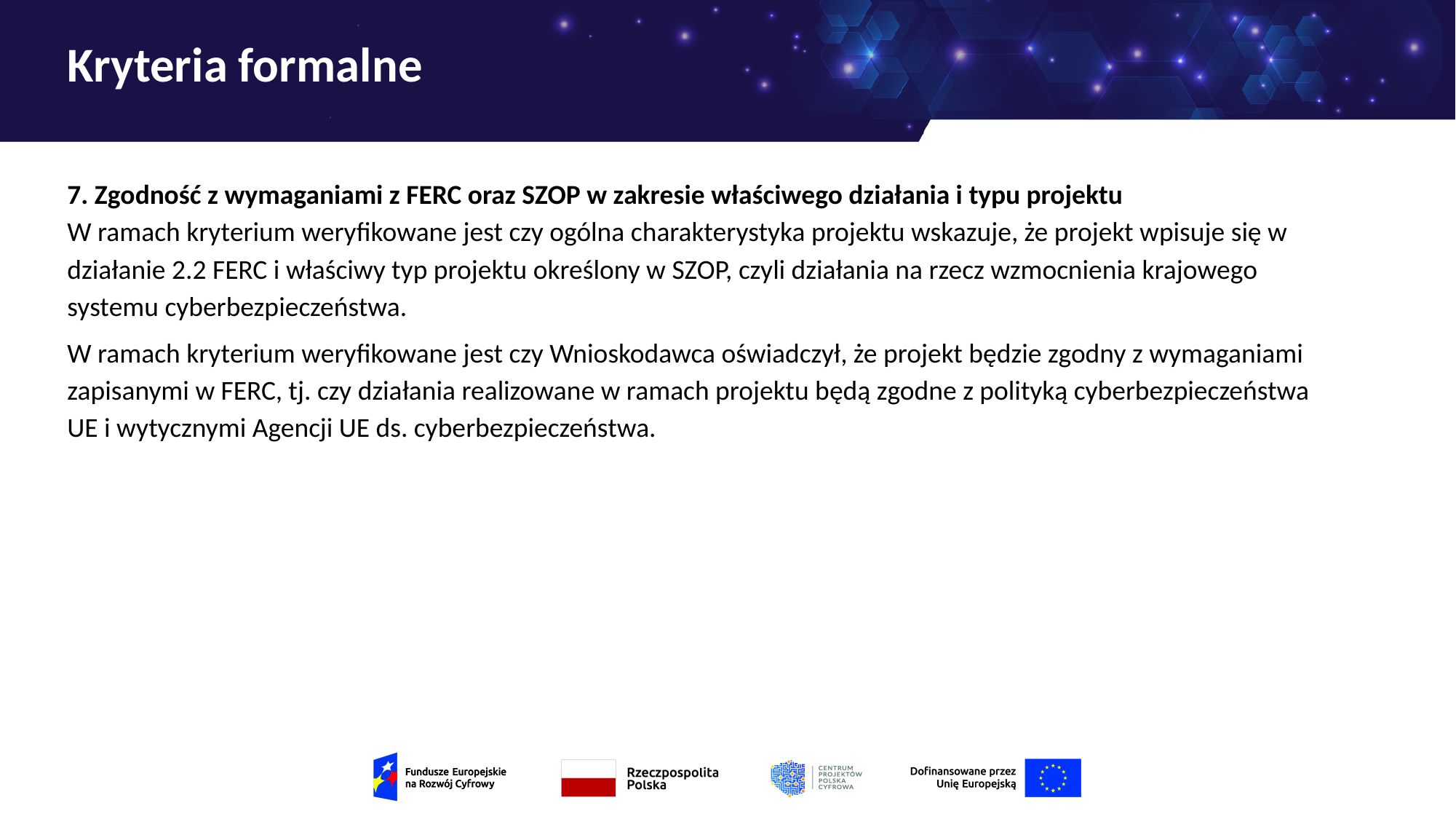

# Kryteria formalne
7. Zgodność z wymaganiami z FERC oraz SZOP w zakresie właściwego działania i typu projektu
W ramach kryterium weryfikowane jest czy ogólna charakterystyka projektu wskazuje, że projekt wpisuje się w działanie 2.2 FERC i właściwy typ projektu określony w SZOP, czyli działania na rzecz wzmocnienia krajowego systemu cyberbezpieczeństwa.
W ramach kryterium weryfikowane jest czy Wnioskodawca oświadczył, że projekt będzie zgodny z wymaganiami zapisanymi w FERC, tj. czy działania realizowane w ramach projektu będą zgodne z polityką cyberbezpieczeństwa UE i wytycznymi Agencji UE ds. cyberbezpieczeństwa.